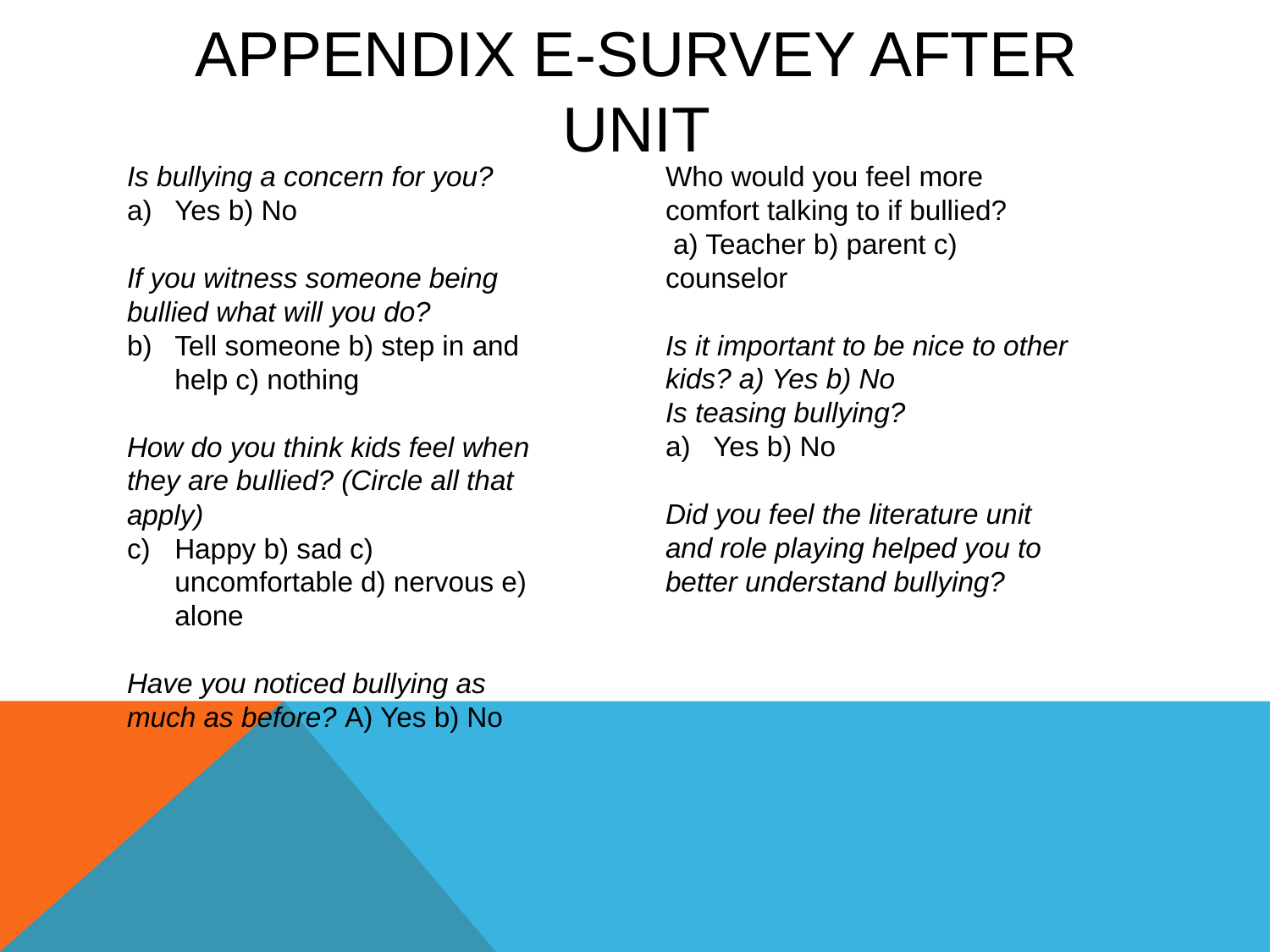

# Appendix E-Survey After Unit
Is bullying a concern for you?
Yes b) No

If you witness someone being bullied what will you do?
Tell someone b) step in and help c) nothing

How do you think kids feel when they are bullied? (Circle all that apply)
Happy b) sad c) uncomfortable d) nervous e) alone

Have you noticed bullying as much as before? A) Yes b) No
Who would you feel more comfort talking to if bullied?
 a) Teacher b) parent c) counselor

Is it important to be nice to other kids? a) Yes b) No
Is teasing bullying?
Yes b) No

Did you feel the literature unit and role playing helped you to better understand bullying?